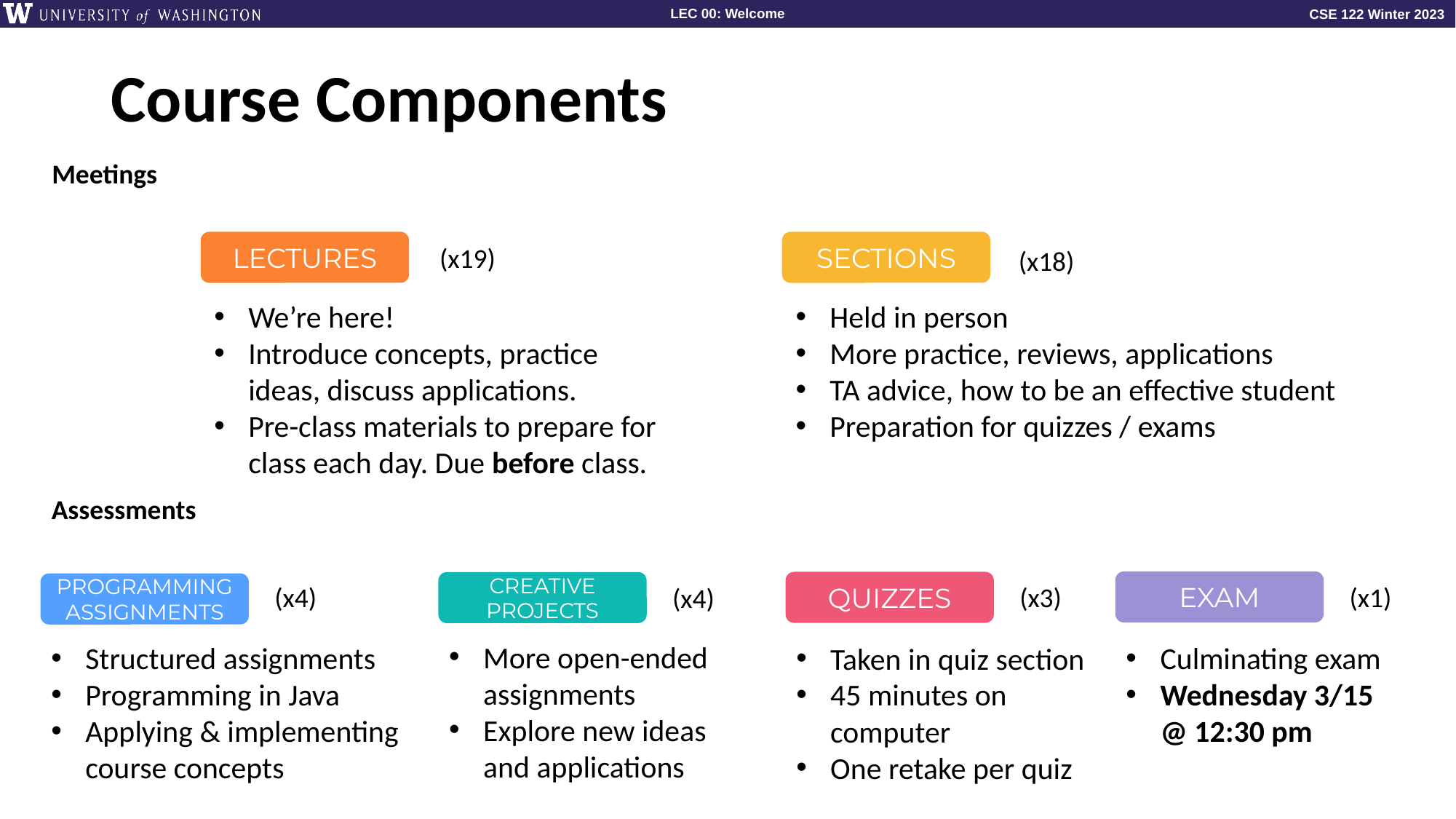

# Course Components
Meetings
SECTIONS
LECTURES
(x19)
(x18)
We’re here!
Introduce concepts, practice
ideas, discuss applications.
Pre-class materials to prepare for
class each day. Due before class.
Held in person
More practice, reviews, applications
TA advice, how to be an effective student
Preparation for quizzes / exams
Assessments
EXAM
QUIZZES
CREATIVE PROJECTS
PROGRAMMING ASSIGNMENTS
(x1)
(x4)
(x3)
(x4)
More open-ended assignments
Explore new ideas and applications

Structured assignments
Programming in Java
Applying & implementing course concepts

Culminating exam
Wednesday 3/15
@ 12:30 pm
Taken in quiz section
45 minutes on computer
One retake per quiz